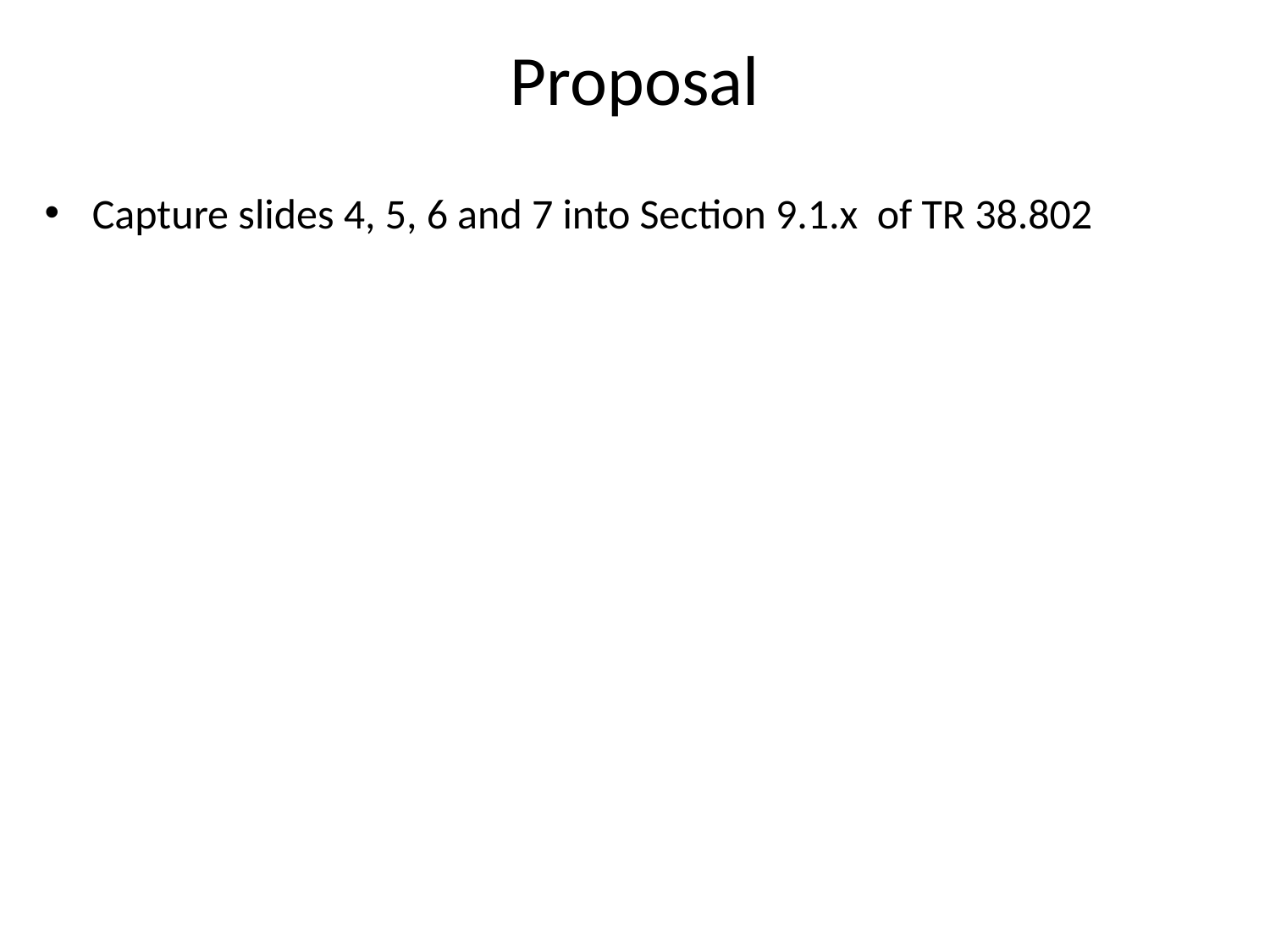

Proposal
Capture slides 4, 5, 6 and 7 into Section 9.1.x  of TR 38.802